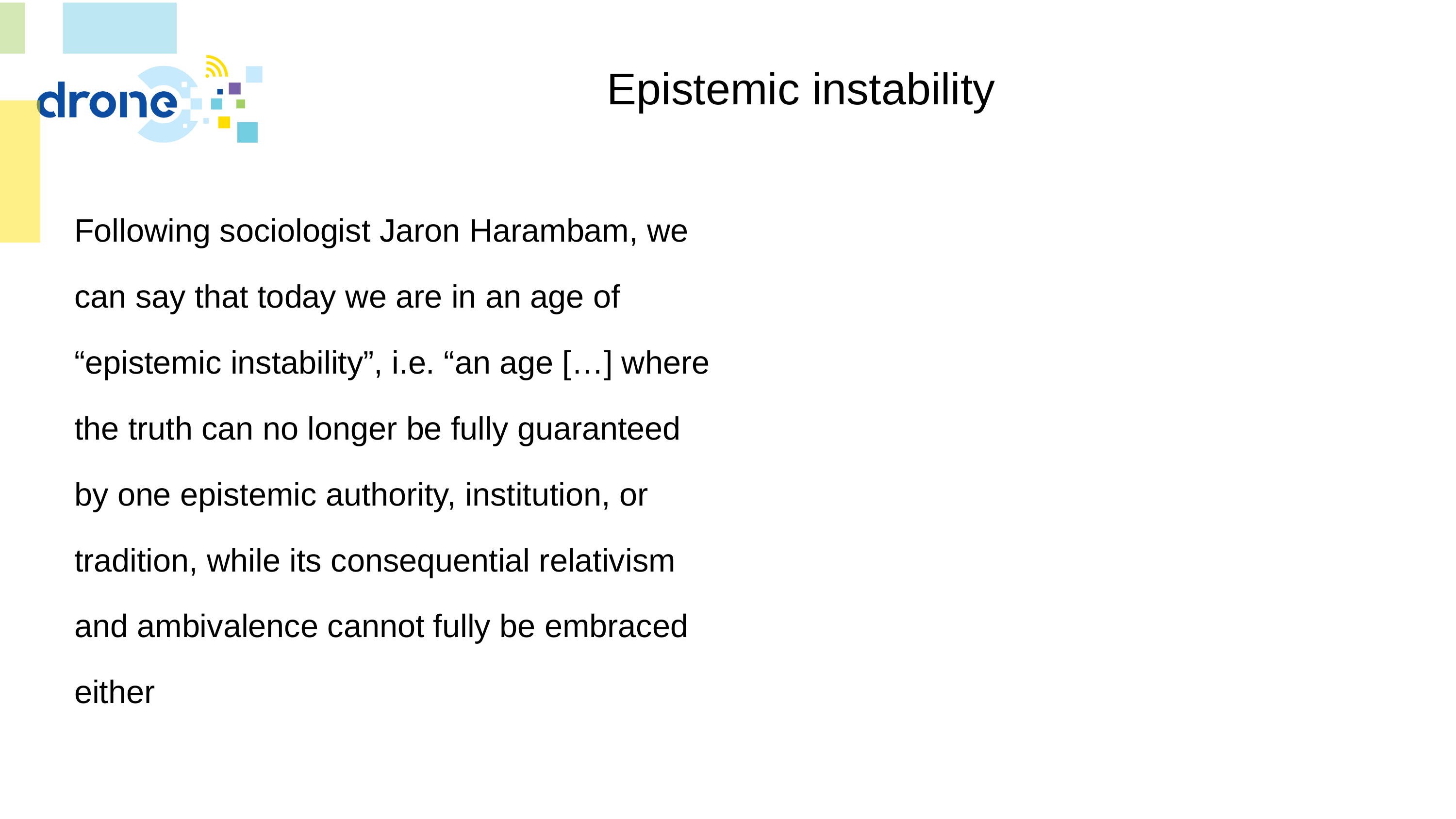

# Epistemic instability

Following sociologist Jaron Harambam, we can say that today we are in an age of “epistemic instability”, i.e. “an age […] where the truth can no longer be fully guaranteed by one epistemic authority, institution, or tradition, while its consequential relativism and ambivalence cannot fully be embraced either